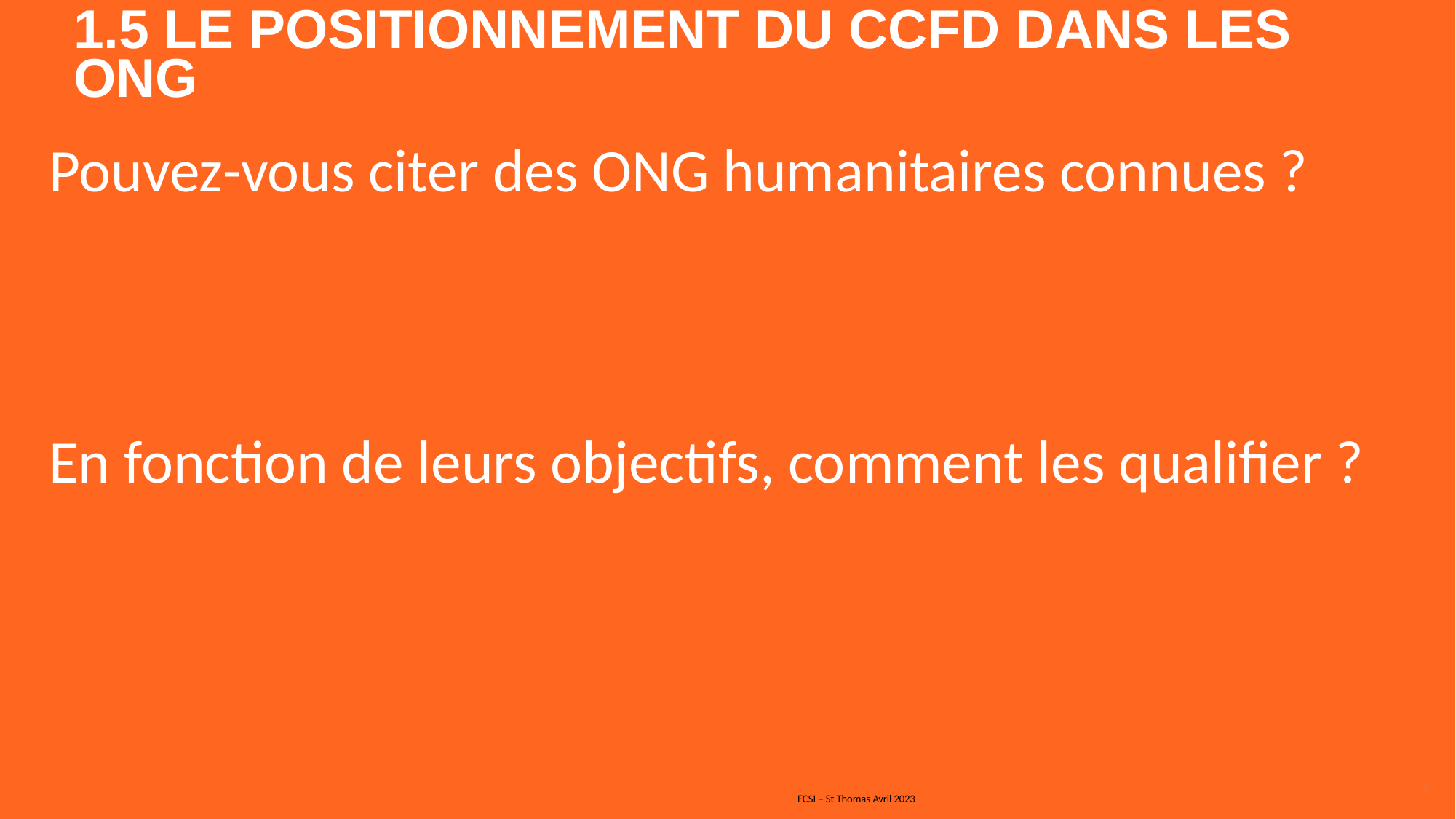

1.5 LE POSITIONNEMENT DU CCFD DANS LES ONG
Pouvez-vous citer des ONG humanitaires connues ?

En fonction de leurs objectifs, comment les qualifier ?
7
ECSI – St Thomas Avril 2023